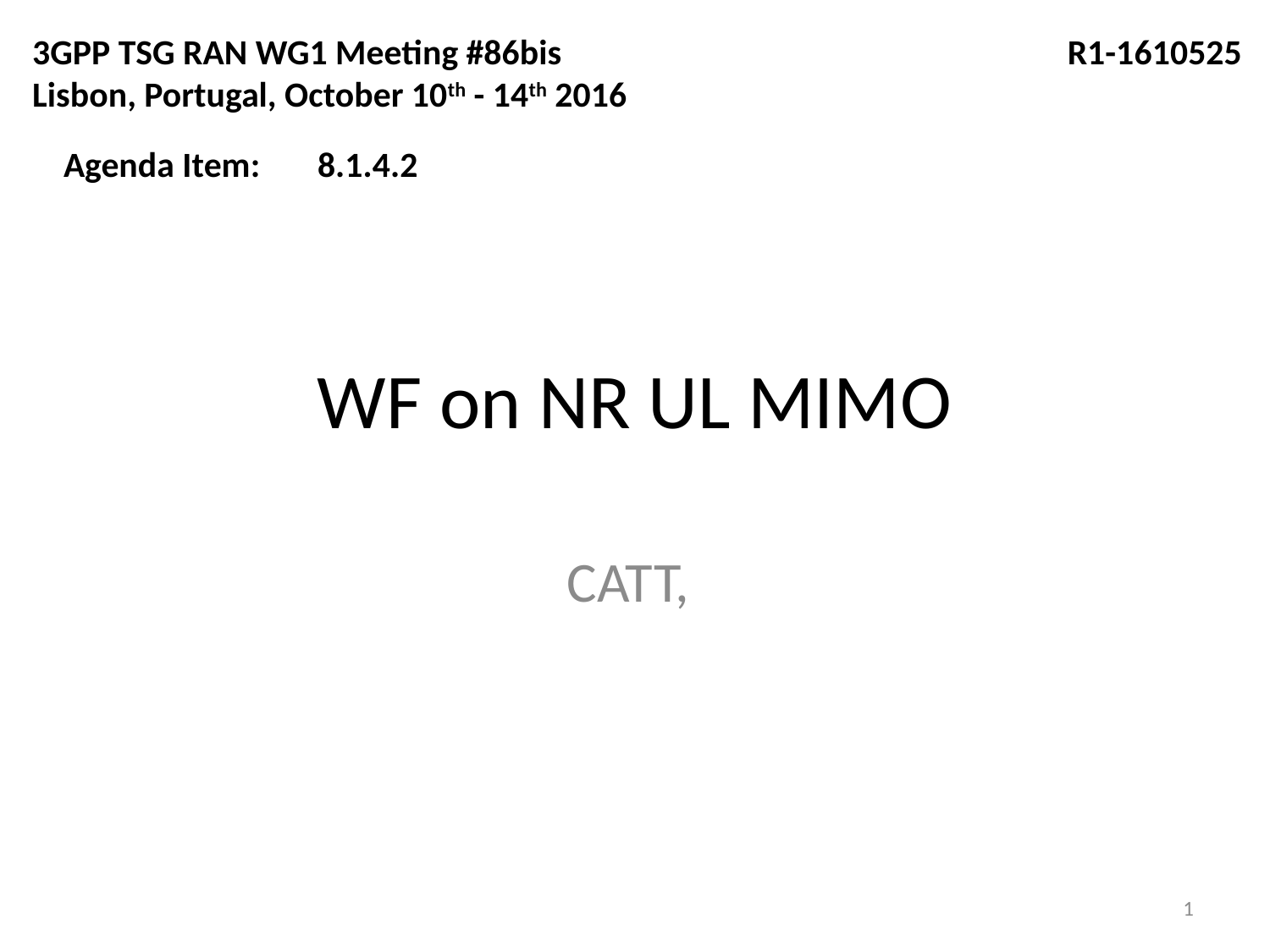

3GPP TSG RAN WG1 Meeting #86bis                                                               R1-1610525
Lisbon, Portugal, October 10th - 14th 2016

Agenda Item:	8.1.4.2

# WF on NR UL MIMO
CATT,
1